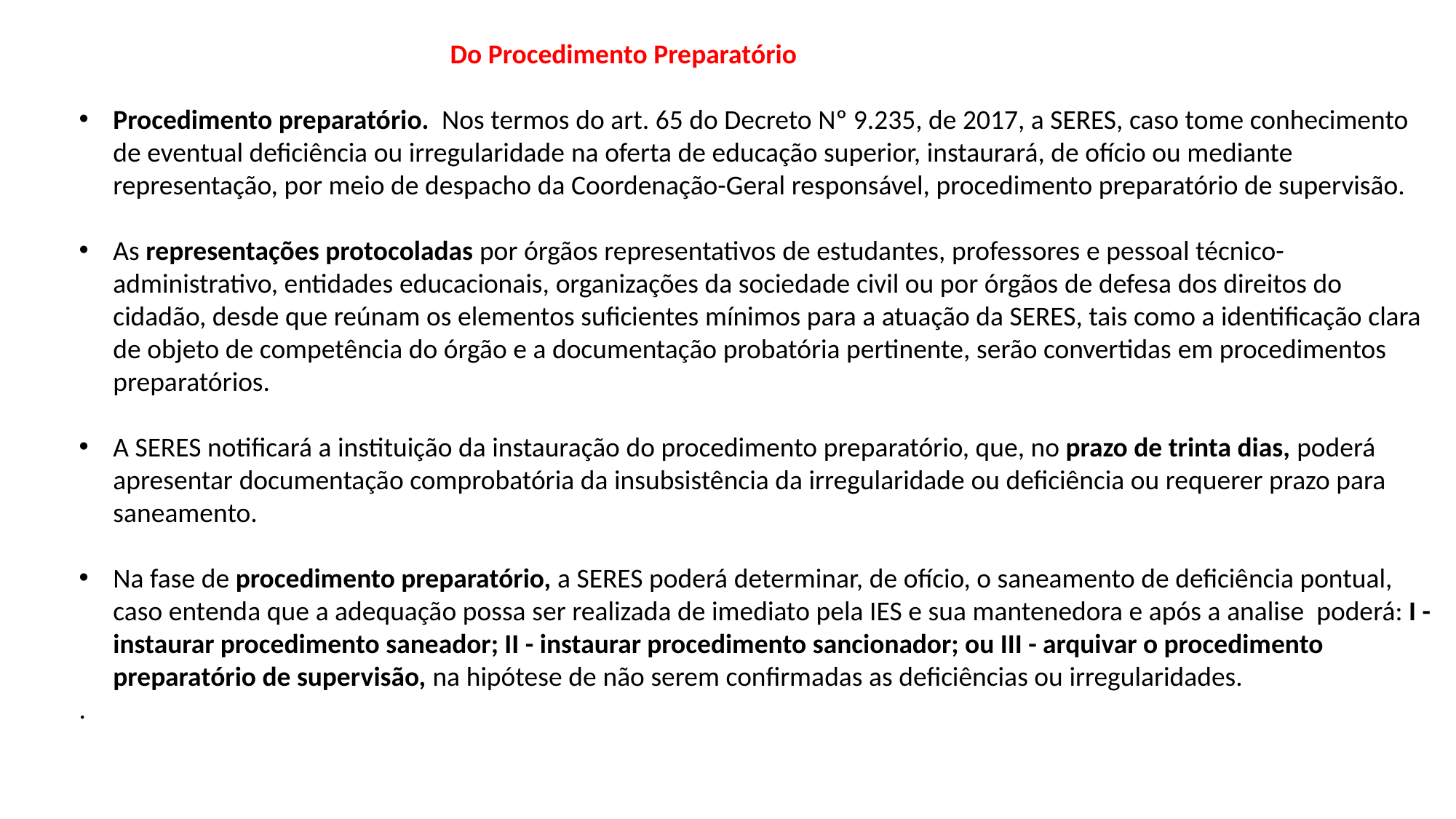

Do Procedimento Preparatório

Procedimento preparatório.  Nos termos do art. 65 do Decreto Nº 9.235, de 2017, a SERES, caso tome conhecimento de eventual deficiência ou irregularidade na oferta de educação superior, instaurará, de ofício ou mediante representação, por meio de despacho da Coordenação-Geral responsável, procedimento preparatório de supervisão.

As representações protocoladas por órgãos representativos de estudantes, professores e pessoal técnico-administrativo, entidades educacionais, organizações da sociedade civil ou por órgãos de defesa dos direitos do cidadão, desde que reúnam os elementos suficientes mínimos para a atuação da SERES, tais como a identificação clara de objeto de competência do órgão e a documentação probatória pertinente, serão convertidas em procedimentos preparatórios.

A SERES notificará a instituição da instauração do procedimento preparatório, que, no prazo de trinta dias, poderá apresentar documentação comprobatória da insubsistência da irregularidade ou deficiência ou requerer prazo para saneamento.

Na fase de procedimento preparatório, a SERES poderá determinar, de ofício, o saneamento de deficiência pontual, caso entenda que a adequação possa ser realizada de imediato pela IES e sua mantenedora e após a analise  poderá: I - instaurar procedimento saneador; II - instaurar procedimento sancionador; ou III - arquivar o procedimento preparatório de supervisão, na hipótese de não serem confirmadas as deficiências ou irregularidades.
.